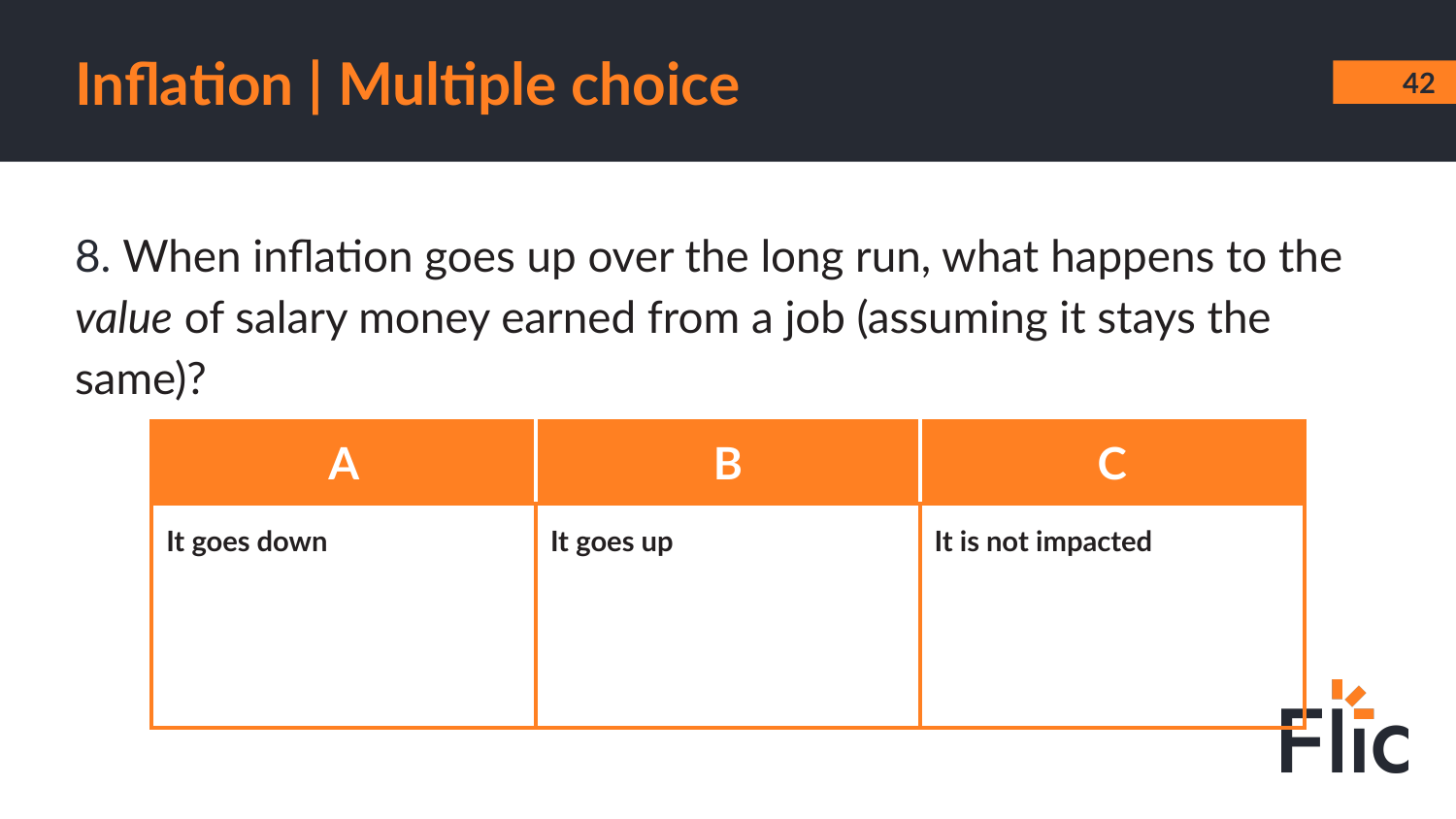

Inflation | Multiple choice
42
8. When inflation goes up over the long run, what happens to the value of salary money earned from a job (assuming it stays the same)?

| A | B | C |
| --- | --- | --- |
| It goes down | It goes up | It is not impacted |